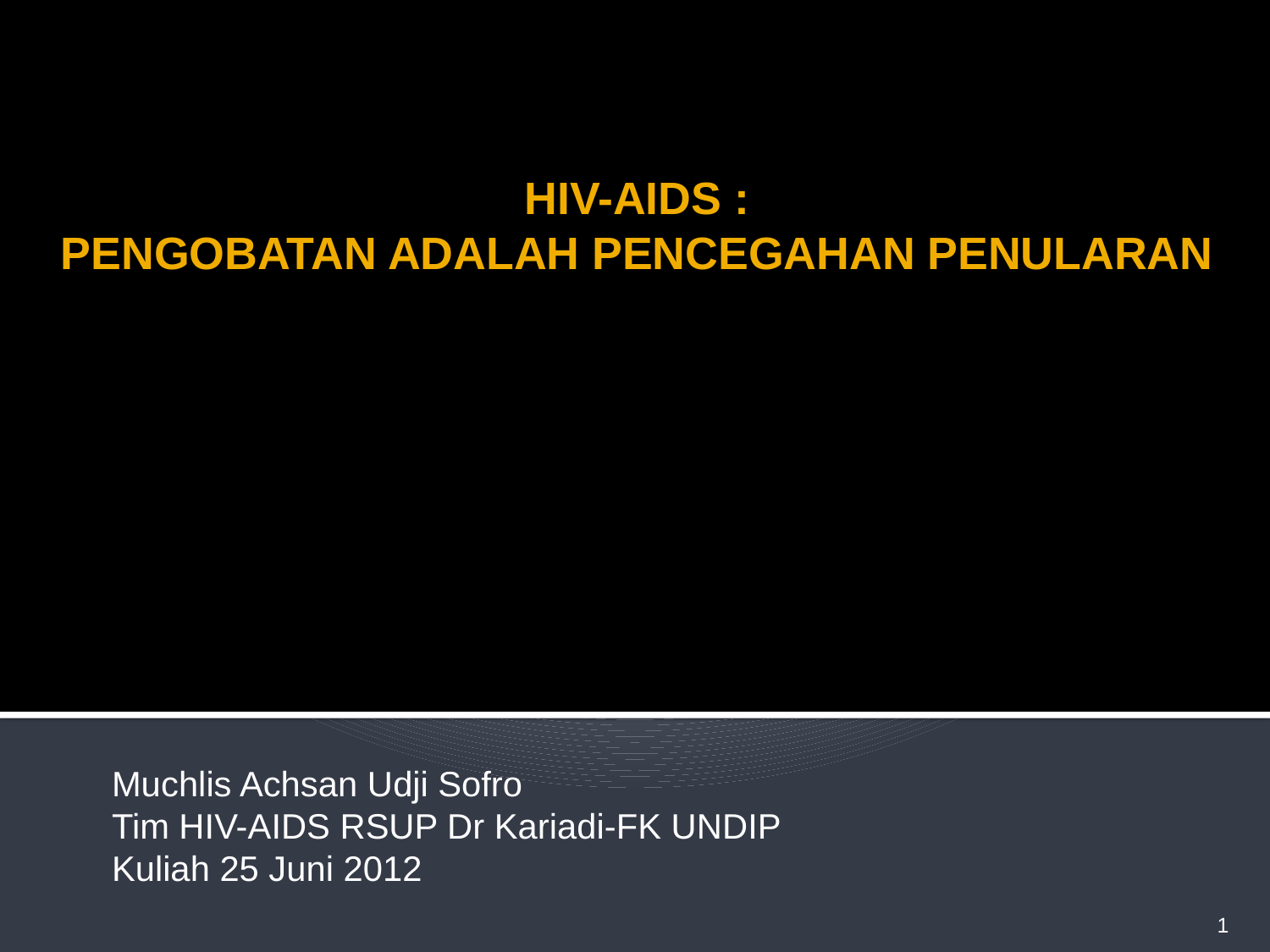

# HIV-AIDS : PENGOBATAN ADALAH PENCEGAHAN PENULARAN
Muchlis Achsan Udji Sofro
Tim HIV-AIDS RSUP Dr Kariadi-FK UNDIP
Kuliah 25 Juni 2012
1